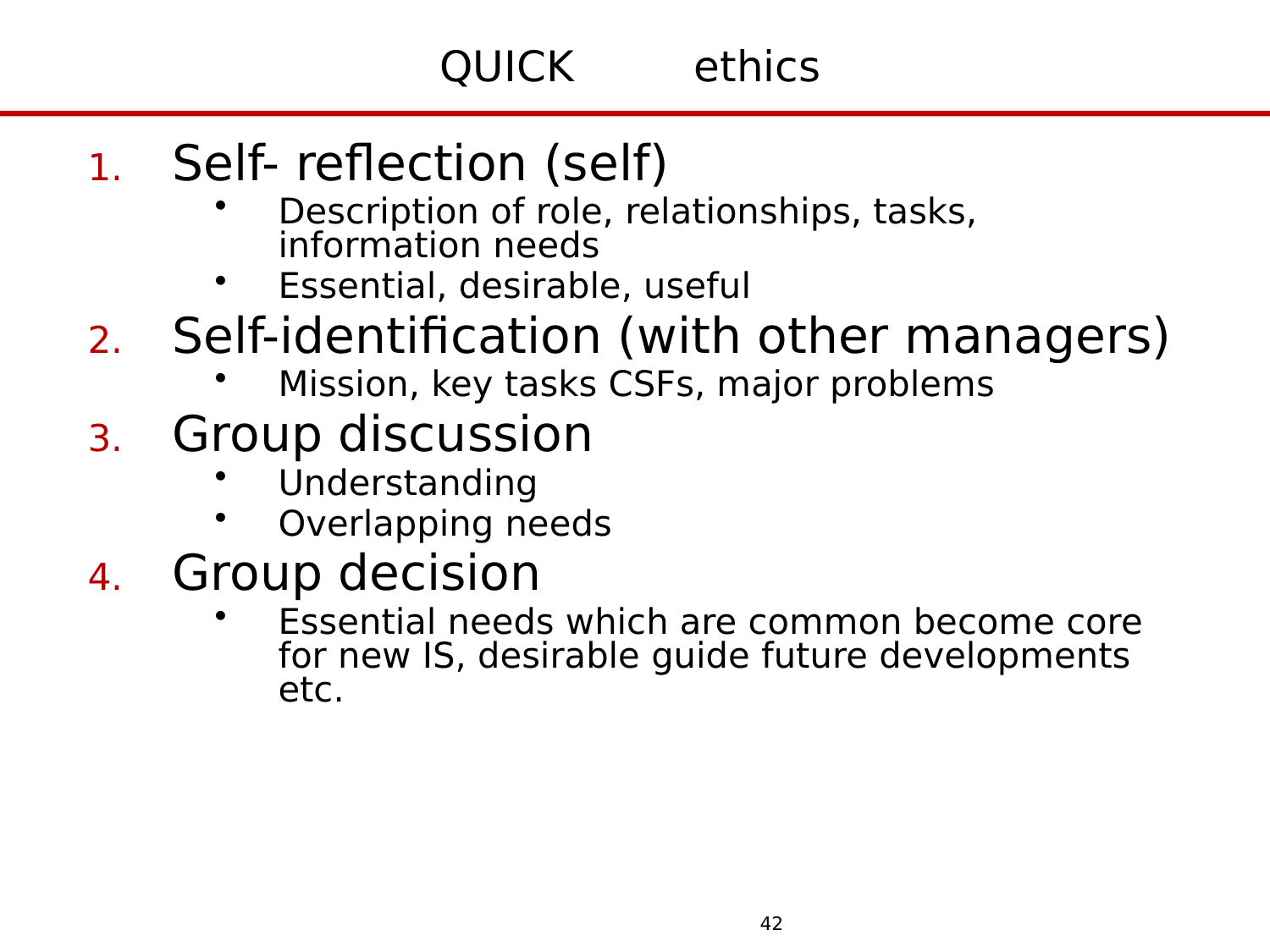

# QUICK	ethics
Self- reflection (self)
Description of role, relationships, tasks, information needs
Essential, desirable, useful
Self-identification (with other managers)
Mission, key tasks CSFs, major problems
Group discussion
Understanding
Overlapping needs
Group decision
Essential needs which are common become core for new IS, desirable guide future developments etc.
42